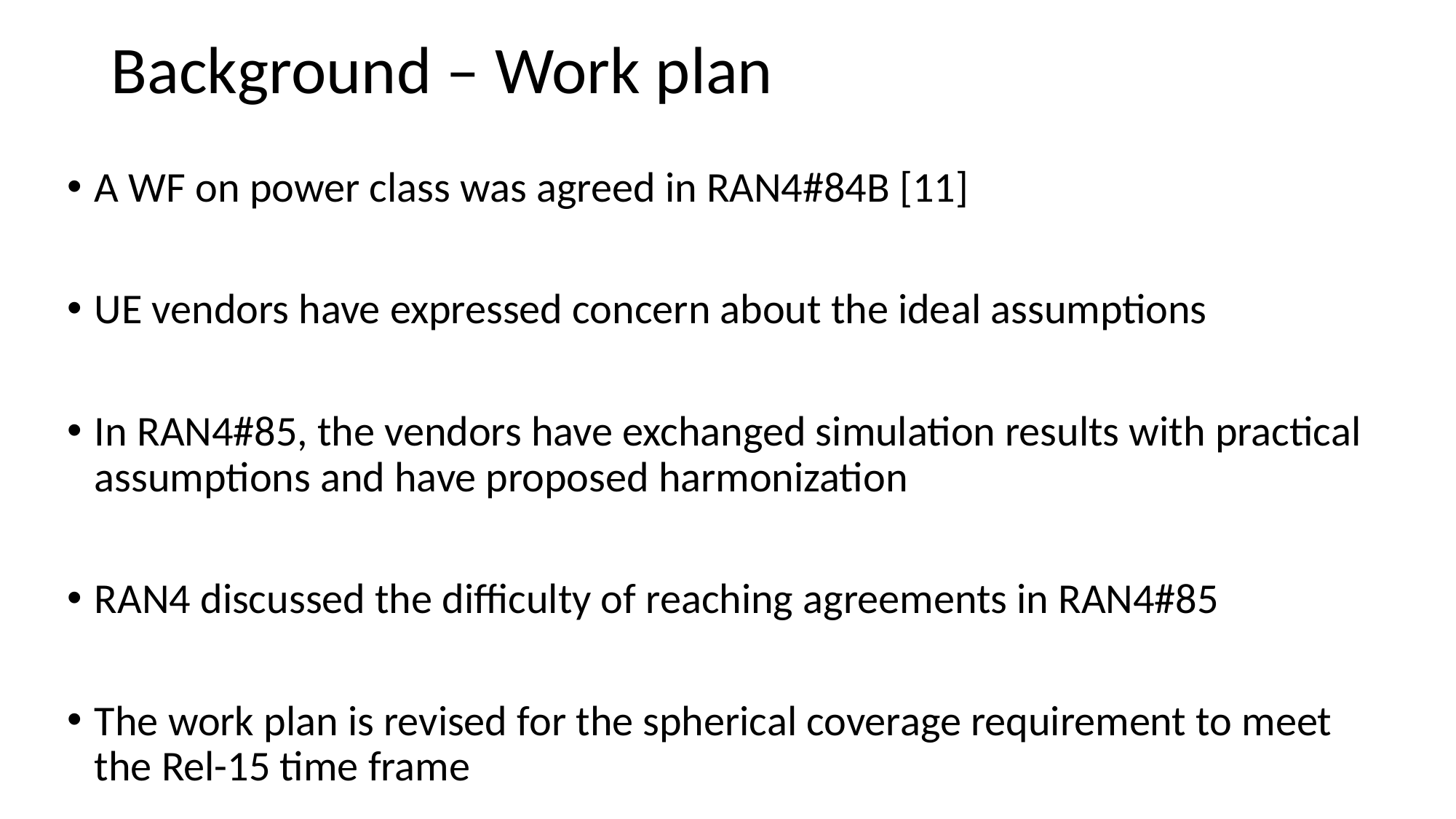

Background – Work plan
A WF on power class was agreed in RAN4#84B [11]

UE vendors have expressed concern about the ideal assumptions

In RAN4#85, the vendors have exchanged simulation results with practical assumptions and have proposed harmonization

RAN4 discussed the difficulty of reaching agreements in RAN4#85

The work plan is revised for the spherical coverage requirement to meet the Rel-15 time frame